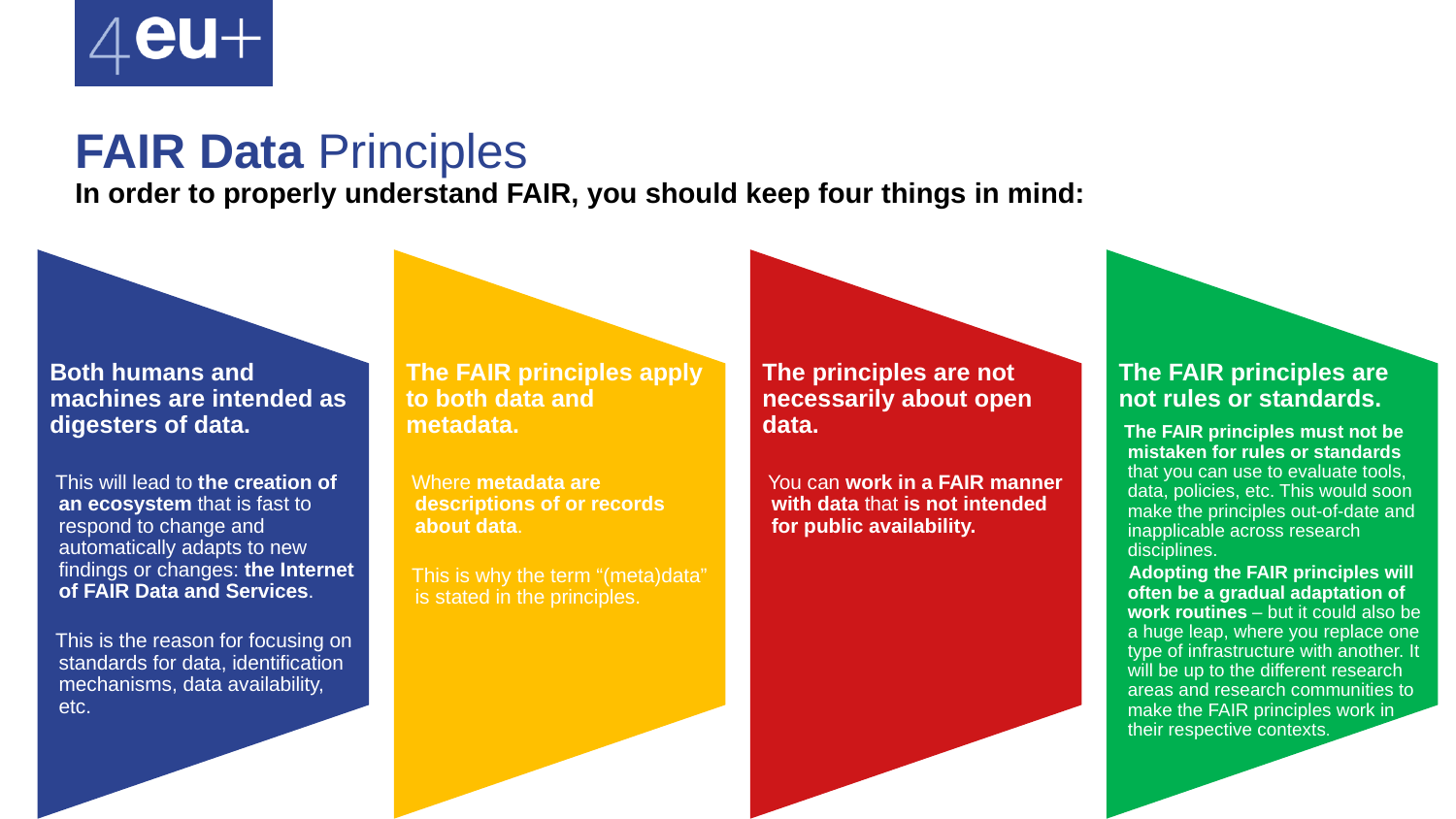

FAIR Data Principles
In order to properly understand FAIR, you should keep four things in mind:
Both humans and machines are intended as digesters of data.

 This will lead to the creation of an ecosystem that is fast to respond to change and automatically adapts to new findings or changes: the Internet of FAIR Data and Services.

 This is the reason for focusing on standards for data, identification mechanisms, data availability, etc.
The FAIR principles apply to both data and metadata.

 Where metadata are descriptions of or records about data.

 This is why the term “(meta)data” is stated in the principles.
The principles are not necessarily about open data.

 You can work in a FAIR manner with data that is not intended for public availability.
The FAIR principles are not rules or standards.
 The FAIR principles must not be mistaken for rules or standards that you can use to evaluate tools, data, policies, etc. This would soon make the principles out-of-date and inapplicable across research disciplines.
  Adopting the FAIR principles will often be a gradual adaptation of work routines – but it could also be a huge leap, where you replace one type of infrastructure with another. It will be up to the different research areas and research communities to make the FAIR principles work in their respective contexts.